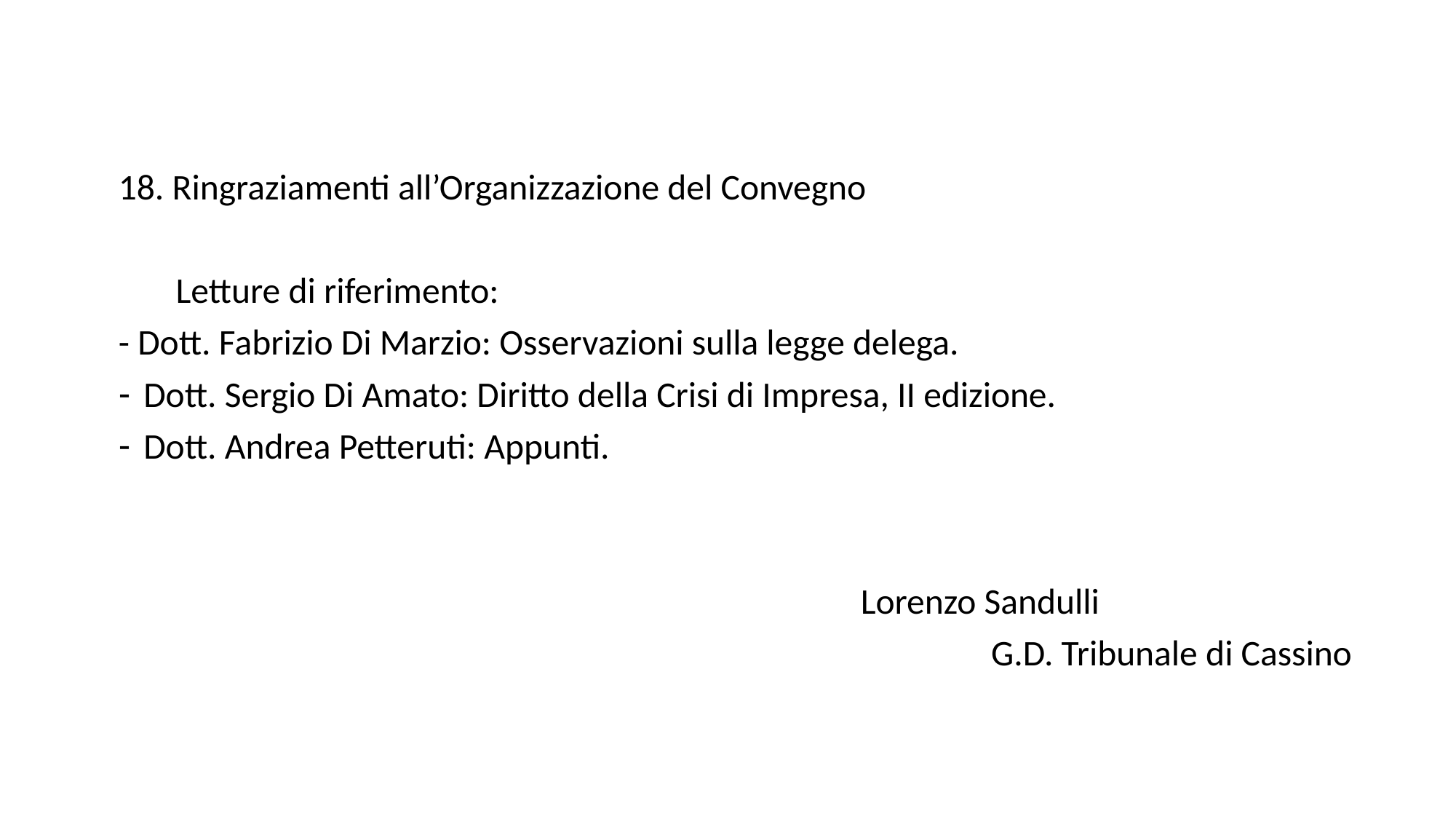

18. Ringraziamenti all’Organizzazione del Convegno

       Letture di riferimento:
- Dott. Fabrizio Di Marzio: Osservazioni sulla legge delega.
Dott. Sergio Di Amato: Diritto della Crisi di Impresa, II edizione.
Dott. Andrea Petteruti: Appunti.

								Lorenzo Sandulli
G.D. Tribunale di Cassino